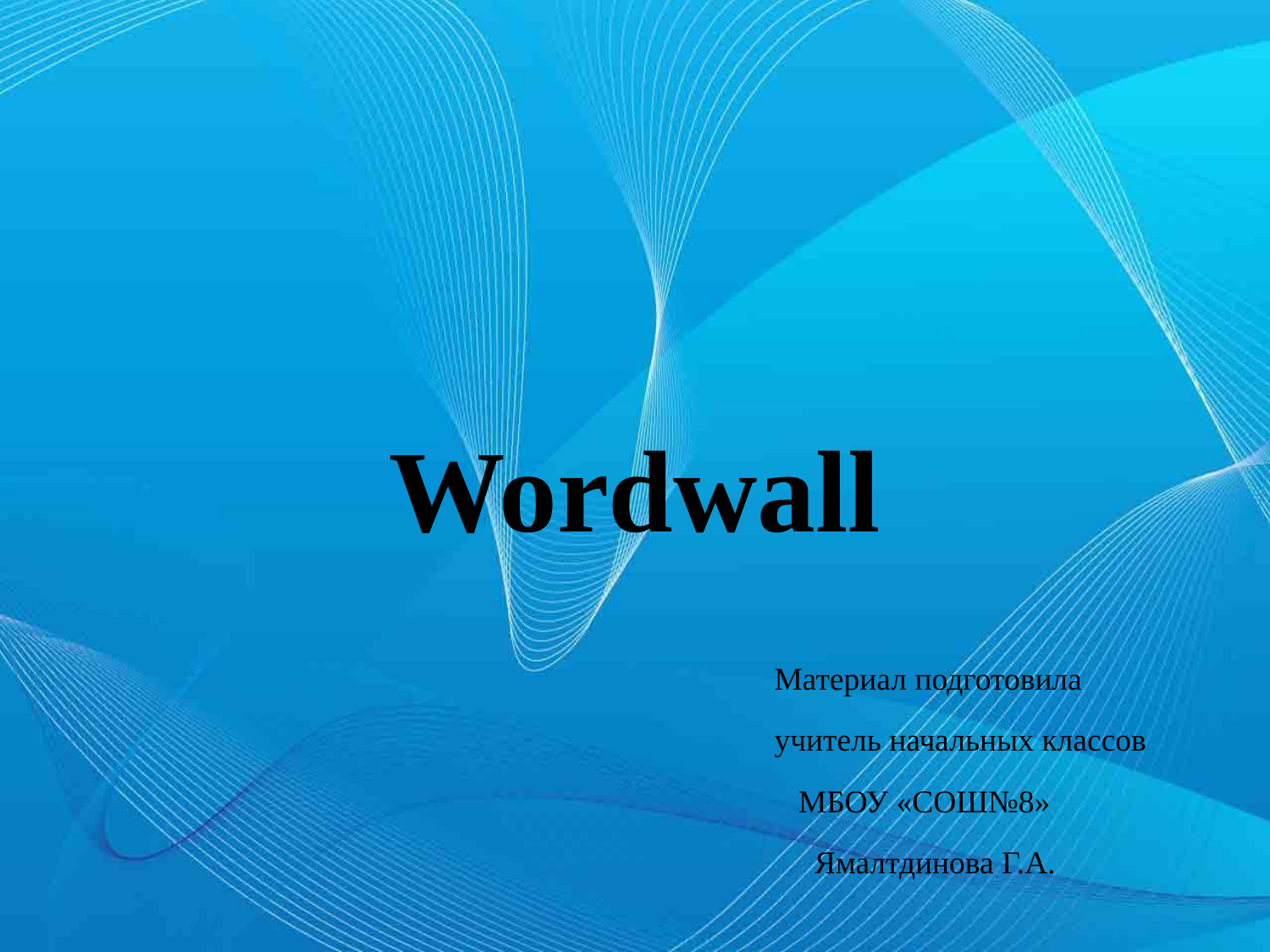

Wordwall
                      Материал подготовила
                      учитель начальных классов
                         МБОУ «СОШ№8»
                           Ямалтдинова Г.А.